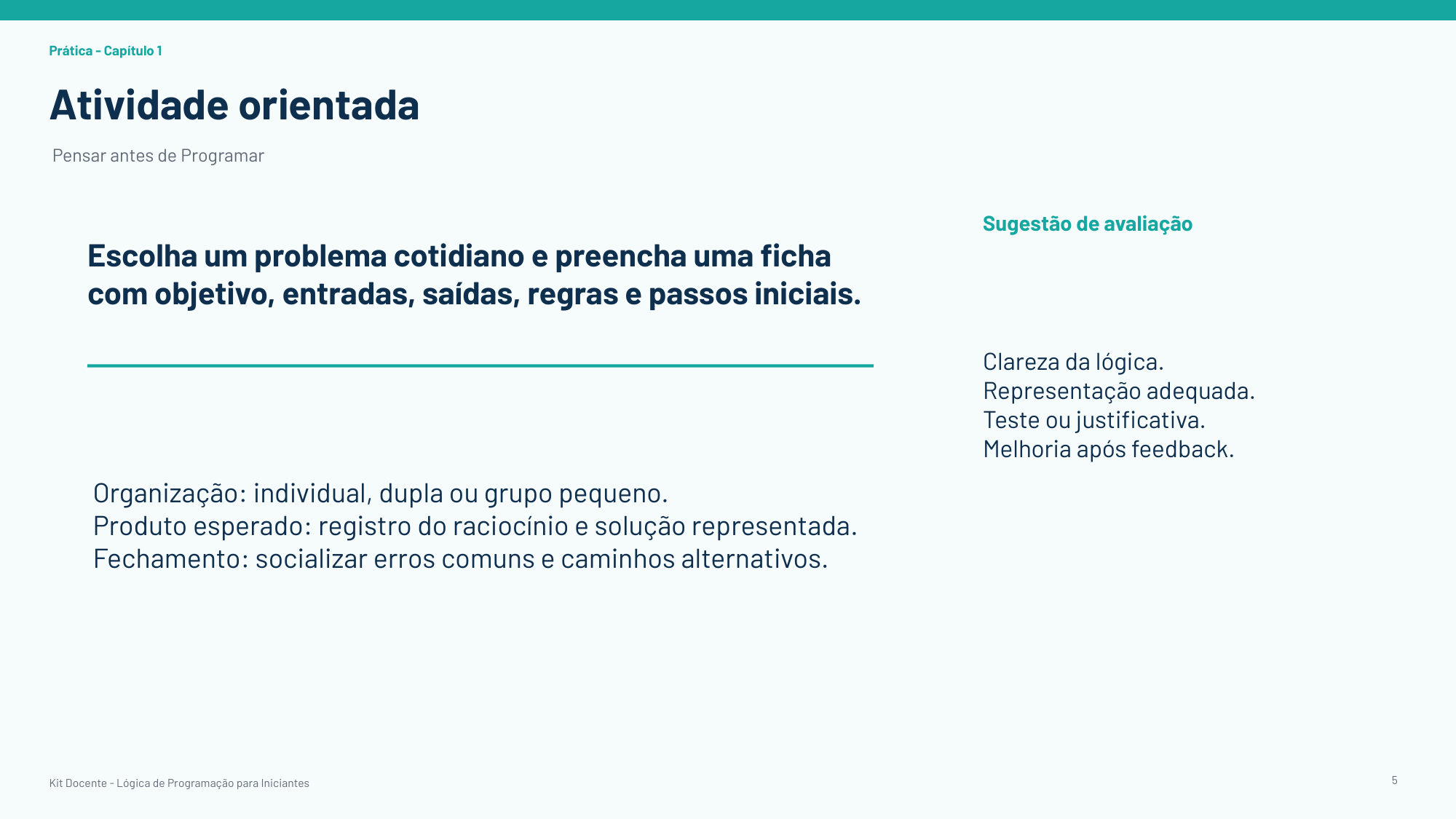

Prática - Capítulo 1
Atividade orientada
Pensar antes de Programar
Sugestão de avaliação
Escolha um problema cotidiano e preencha uma ficha com objetivo, entradas, saídas, regras e passos iniciais.
Clareza da lógica.
Representação adequada.
Teste ou justificativa.
Melhoria após feedback.

Organização: individual, dupla ou grupo pequeno.
Produto esperado: registro do raciocínio e solução representada.
Fechamento: socializar erros comuns e caminhos alternativos.
5
Kit Docente - Lógica de Programação para Iniciantes